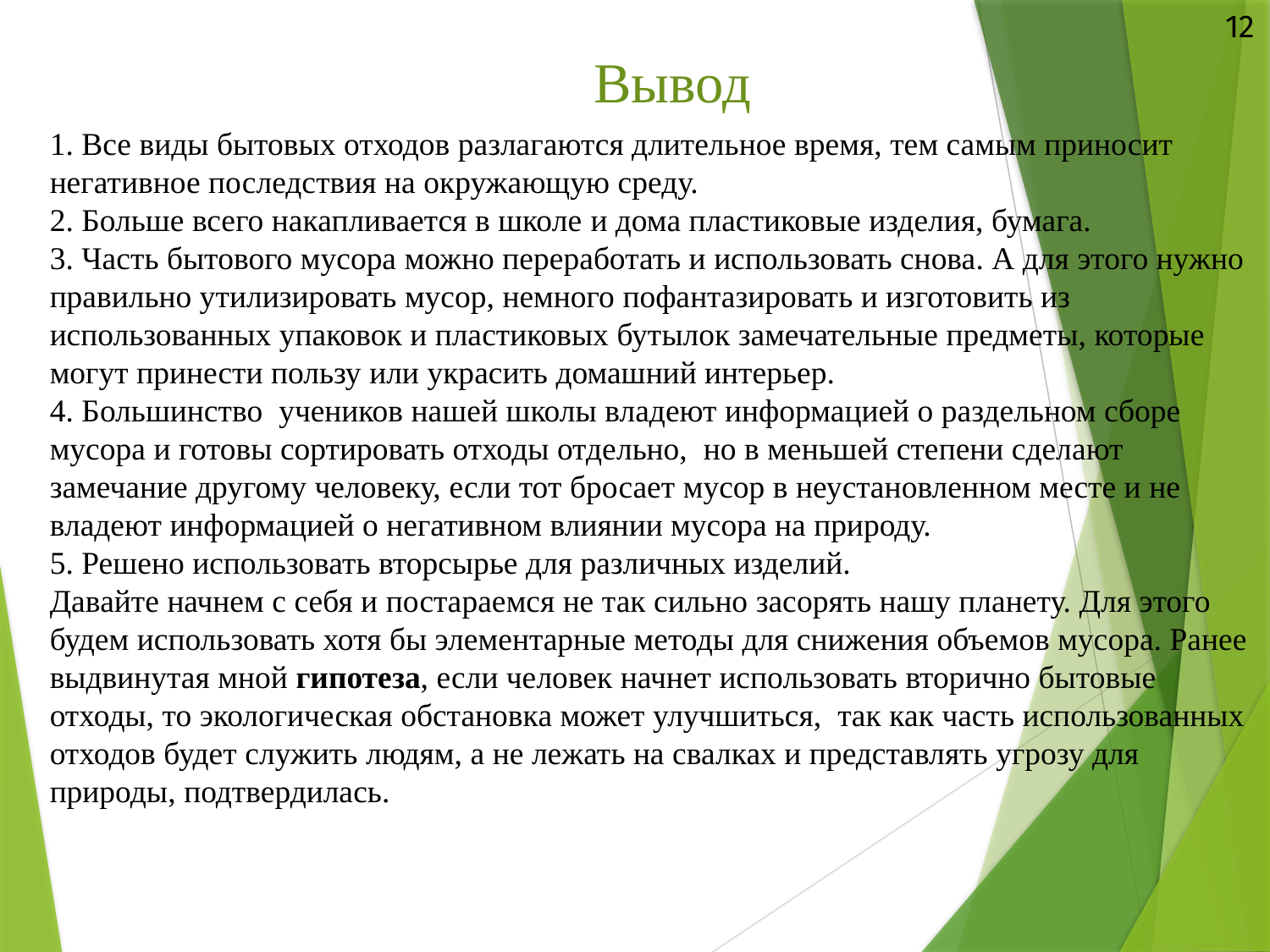

12
Вывод
1. Все виды бытовых отходов разлагаются длительное время, тем самым приносит негативное последствия на окружающую среду.
2. Больше всего накапливается в школе и дома пластиковые изделия, бумага.
3. Часть бытового мусора можно переработать и использовать снова. А для этого нужно правильно утилизировать мусор, немного пофантазировать и изготовить из использованных упаковок и пластиковых бутылок замечательные предметы, которые могут принести пользу или украсить домашний интерьер.
4. Большинство  учеников нашей школы владеют информацией о раздельном сборе мусора и готовы сортировать отходы отдельно,  но в меньшей степени сделают замечание другому человеку, если тот бросает мусор в неустановленном месте и не владеют информацией о негативном влиянии мусора на природу.
5. Решено использовать вторсырье для различных изделий.
Давайте начнем с себя и постараемся не так сильно засорять нашу планету. Для этого будем использовать хотя бы элементарные методы для снижения объемов мусора. Ранее выдвинутая мной гипотеза, если человек начнет использовать вторично бытовые отходы, то экологическая обстановка может улучшиться,  так как часть использованных отходов будет служить людям, а не лежать на свалках и представлять угрозу для природы, подтвердилась.